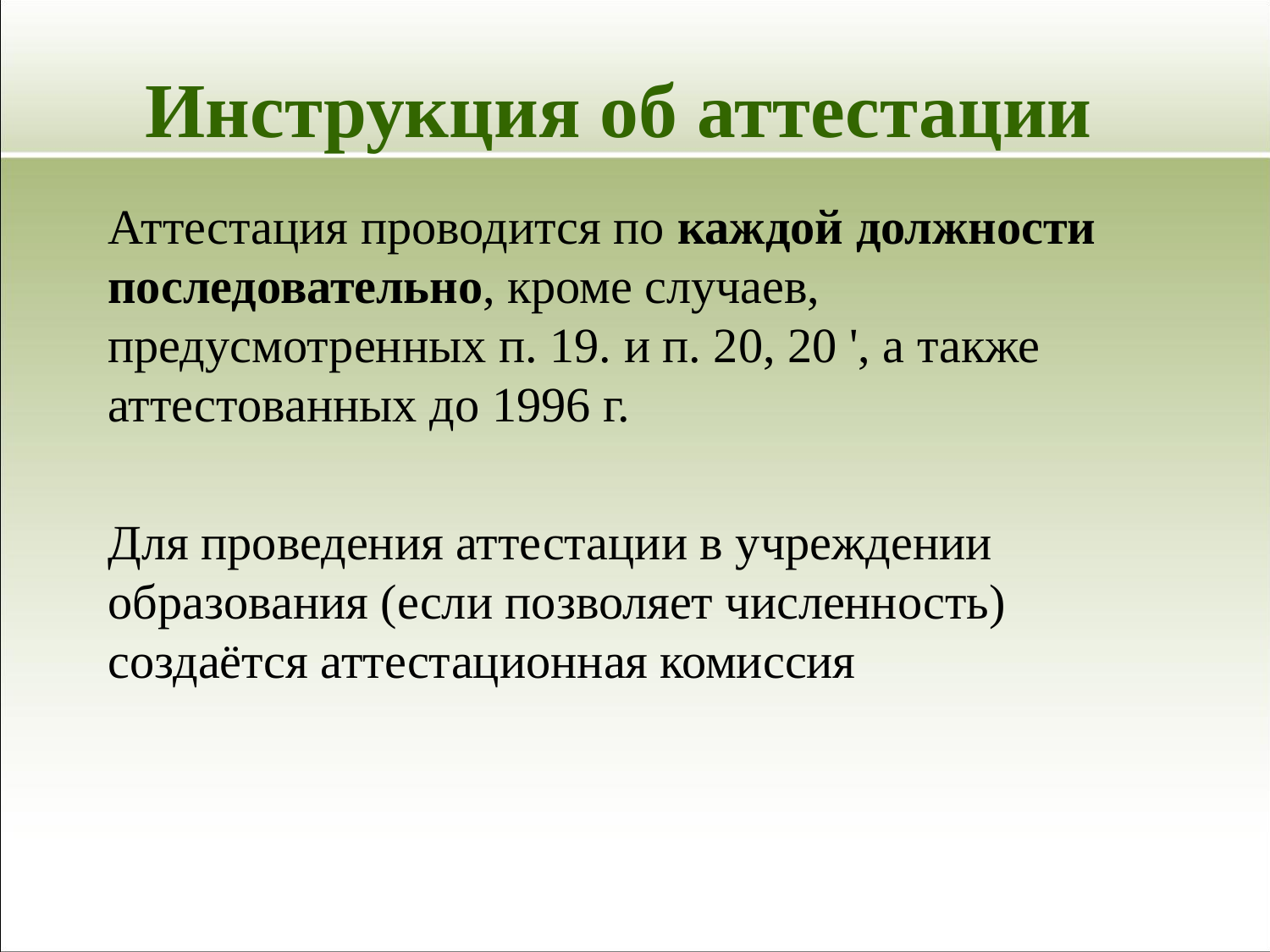

# Инструкция об аттестации
Аттестация проводится по каждой должности последовательно, кроме случаев, предусмотренных п. 19. и п. 20, 20 ', а также аттестованных до 1996 г.

Для проведения аттестации в учреждении образования (если позволяет численность) создаётся аттестационная комиссия